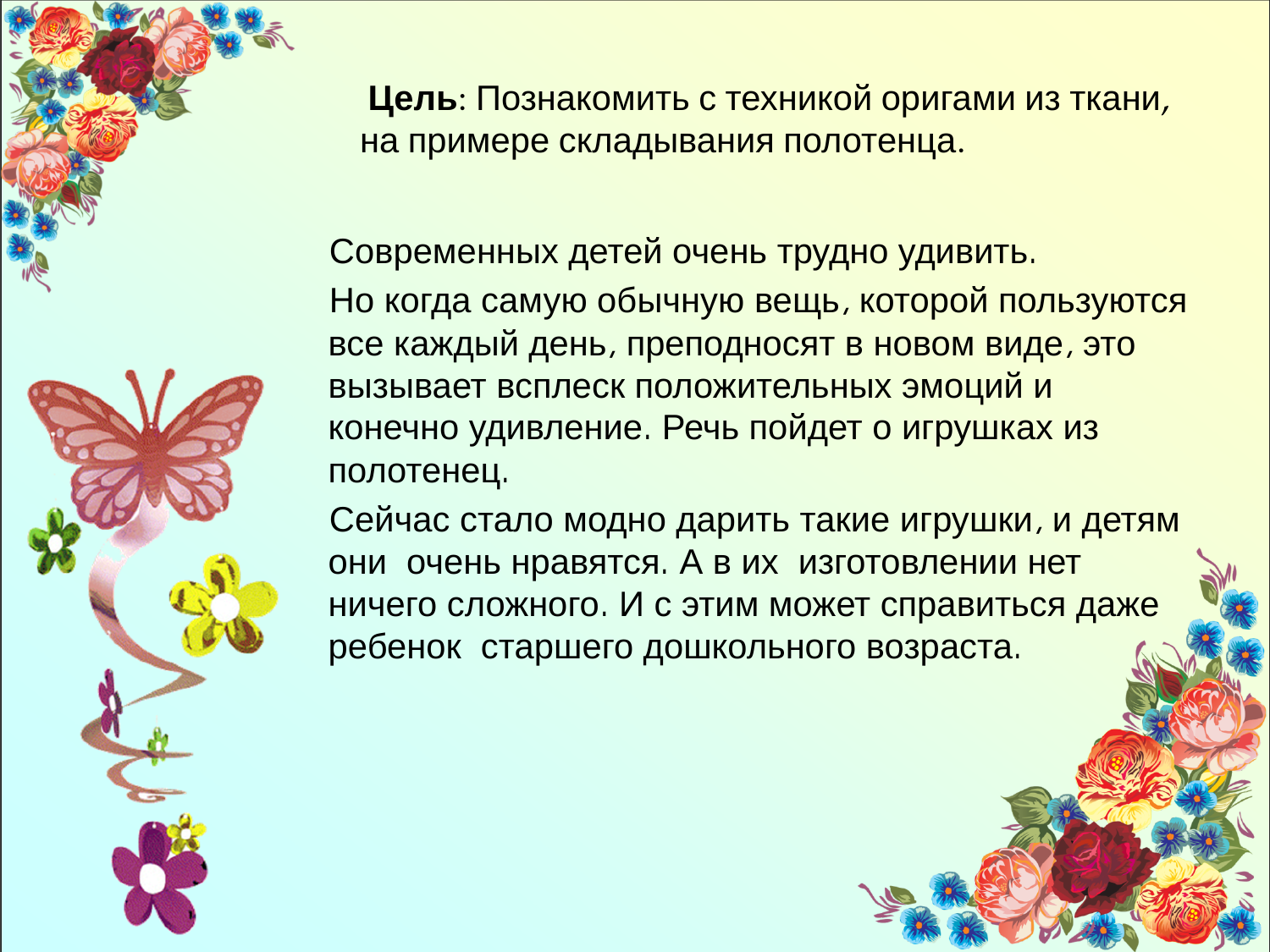

# Цель: Познакомить с техникой оригами из ткани, на примере складывания полотенца.
     Современных детей очень трудно удивить.
     Но когда самую обычную вещь, которой пользуются все каждый день, преподносят в новом виде, это вызывает всплеск положительных эмоций и конечно удивление. Речь пойдет о игрушках из полотенец.
     Сейчас стало модно дарить такие игрушки, и детям  они  очень нравятся. А в их  изготовлении нет ничего сложного. И с этим может справиться даже ребенок  старшего дошкольного возраста.